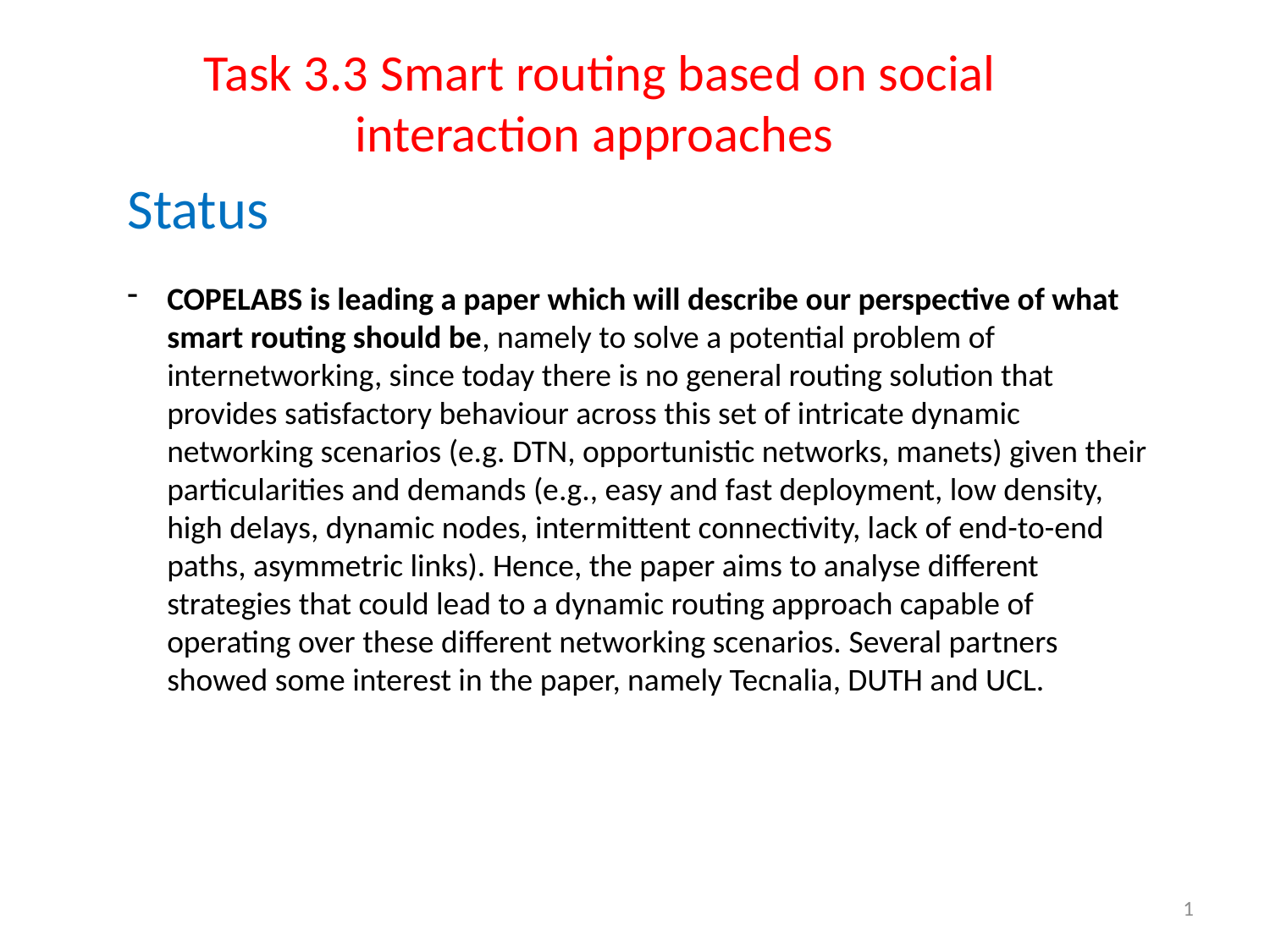

# Task 3.3 Smart routing based on social interaction approaches
Status

COPELABS is leading a paper which will describe our perspective of what smart routing should be, namely to solve a potential problem of internetworking, since today there is no general routing solution that provides satisfactory behaviour across this set of intricate dynamic networking scenarios (e.g. DTN, opportunistic networks, manets) given their particularities and demands (e.g., easy and fast deployment, low density, high delays, dynamic nodes, intermittent connectivity, lack of end-to-end paths, asymmetric links). Hence, the paper aims to analyse different strategies that could lead to a dynamic routing approach capable of operating over these different networking scenarios. Several partners showed some interest in the paper, namely Tecnalia, DUTH and UCL.

1